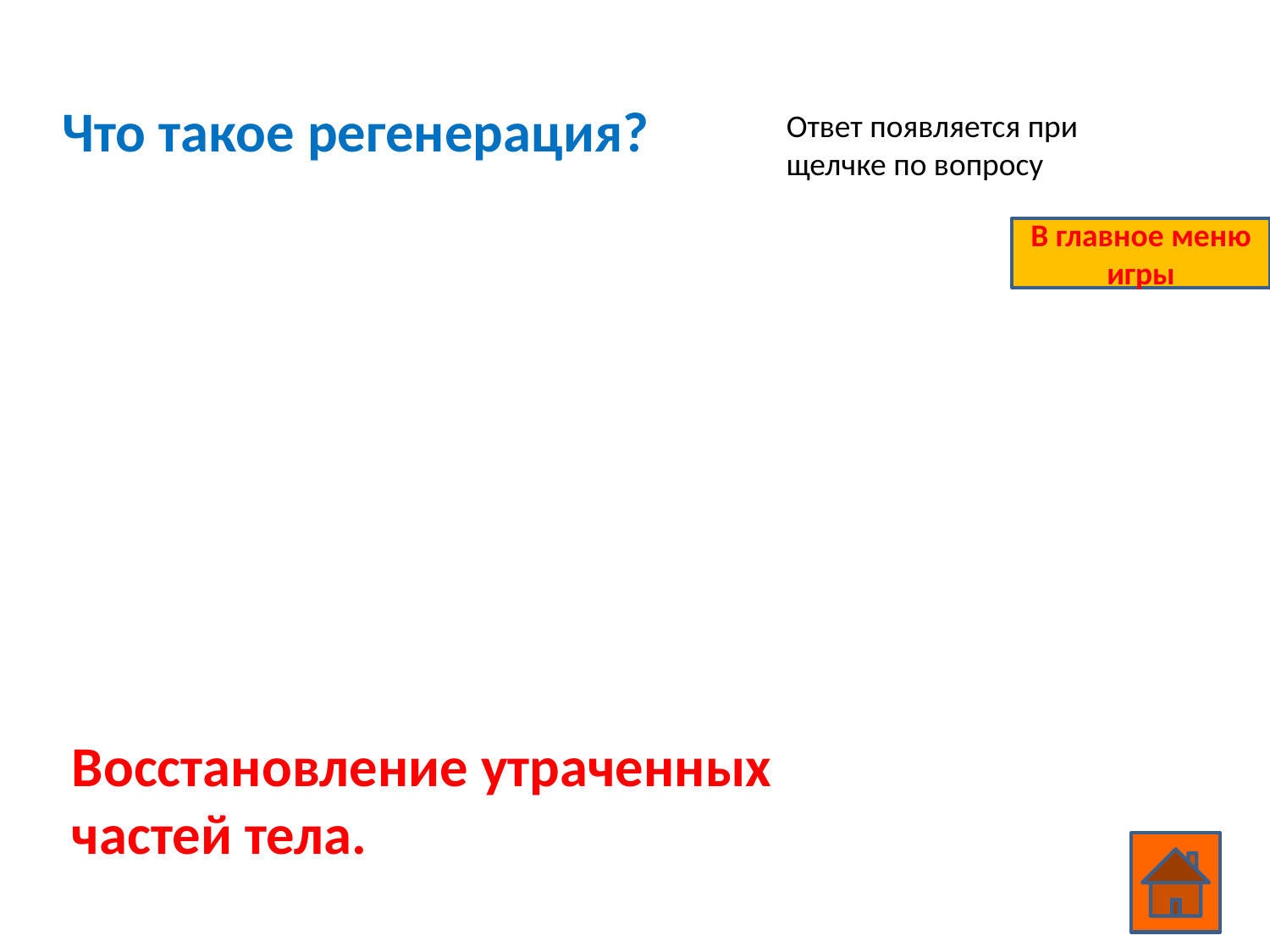

Что такое регенерация?
Ответ появляется при щелчке по вопросу
В главное меню игры
Восстановление утраченных частей тела.